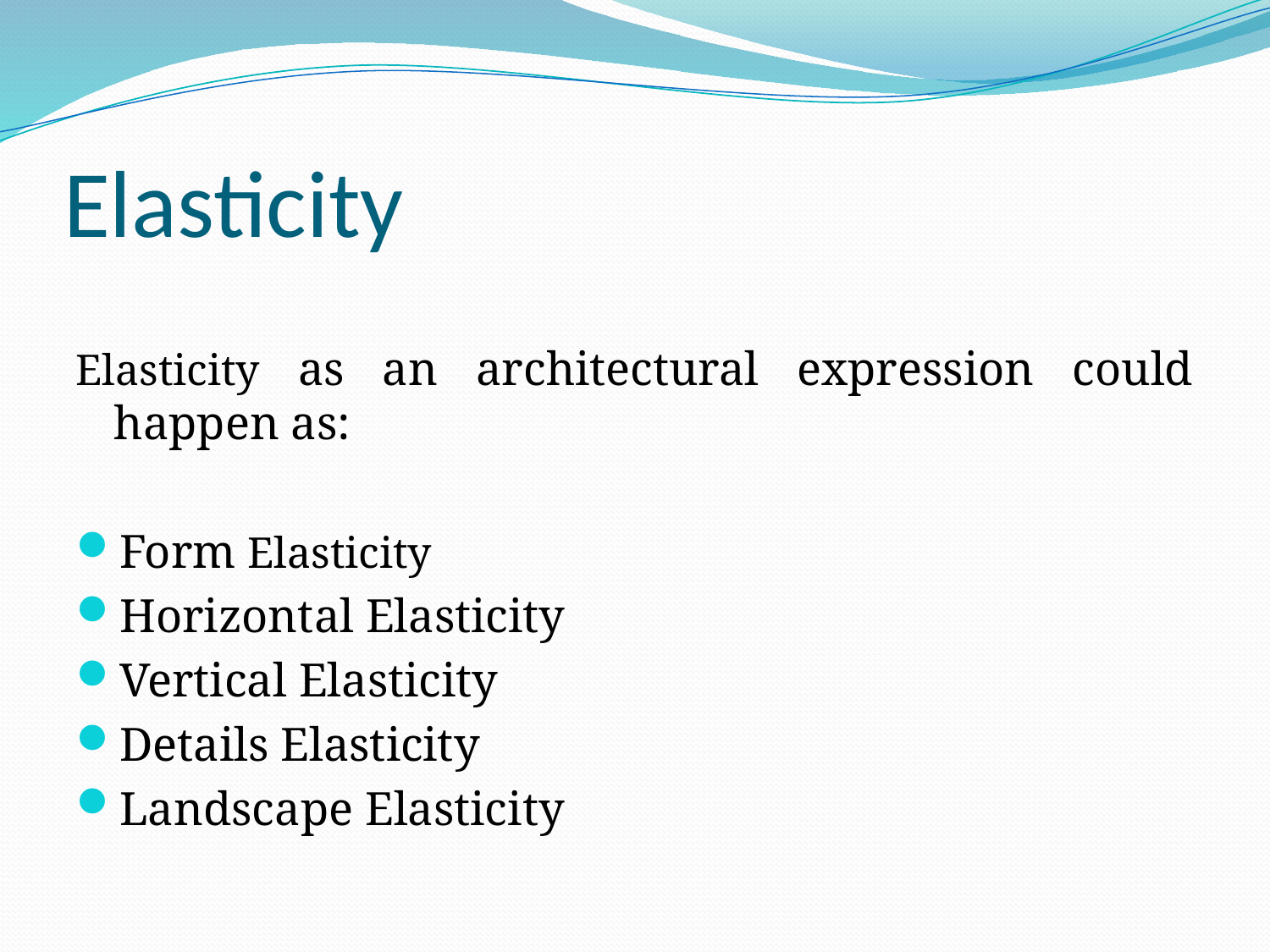

# Elasticity

Elasticity as an architectural expression could happen as:

Form Elasticity
Horizontal Elasticity
Vertical Elasticity
Details Elasticity
Landscape Elasticity